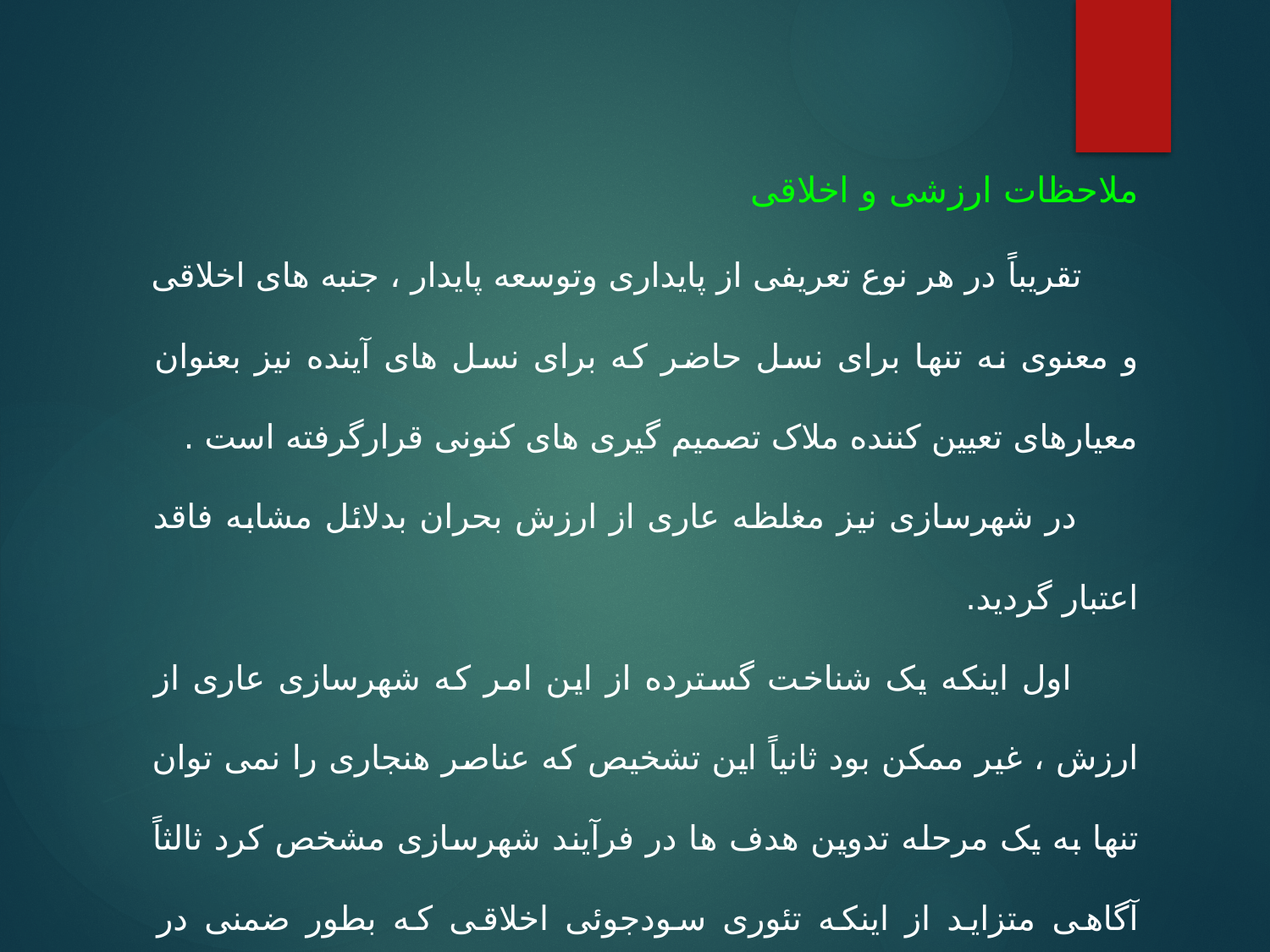

ملاحظات ارزشی و اخلاقی
     تقریباً در هر نوع تعریفی از پایداری وتوسعه پایدار ، جنبه های اخلاقی و معنوی نه تنها برای نسل حاضر که برای نسل های آینده نیز بعنوان معیارهای تعیین کننده ملاک تصمیم گیری های کنونی قرارگرفته است .
     در شهرسازی نیز مغلظه عاری از ارزش بحران بدلائل مشابه فاقد اعتبار گردید.
     اول اینکه یک شناخت گسترده از این امر که شهرسازی عاری از ارزش ، غیر ممکن بود ثانیاً این تشخیص که عناصر هنجاری را نمی توان تنها به یک مرحله تدوین هدف ها در فرآیند شهرسازی مشخص کرد ثالثاً آگاهی متزاید از اینکه تئوری سودجوئی اخلاقی که بطور ضمنی در بسیاری ارزش های منطقی شهرسازی وجود دارد کفایت نکرده و منجر به بسیاری از بیعدالیتها گردیده است .